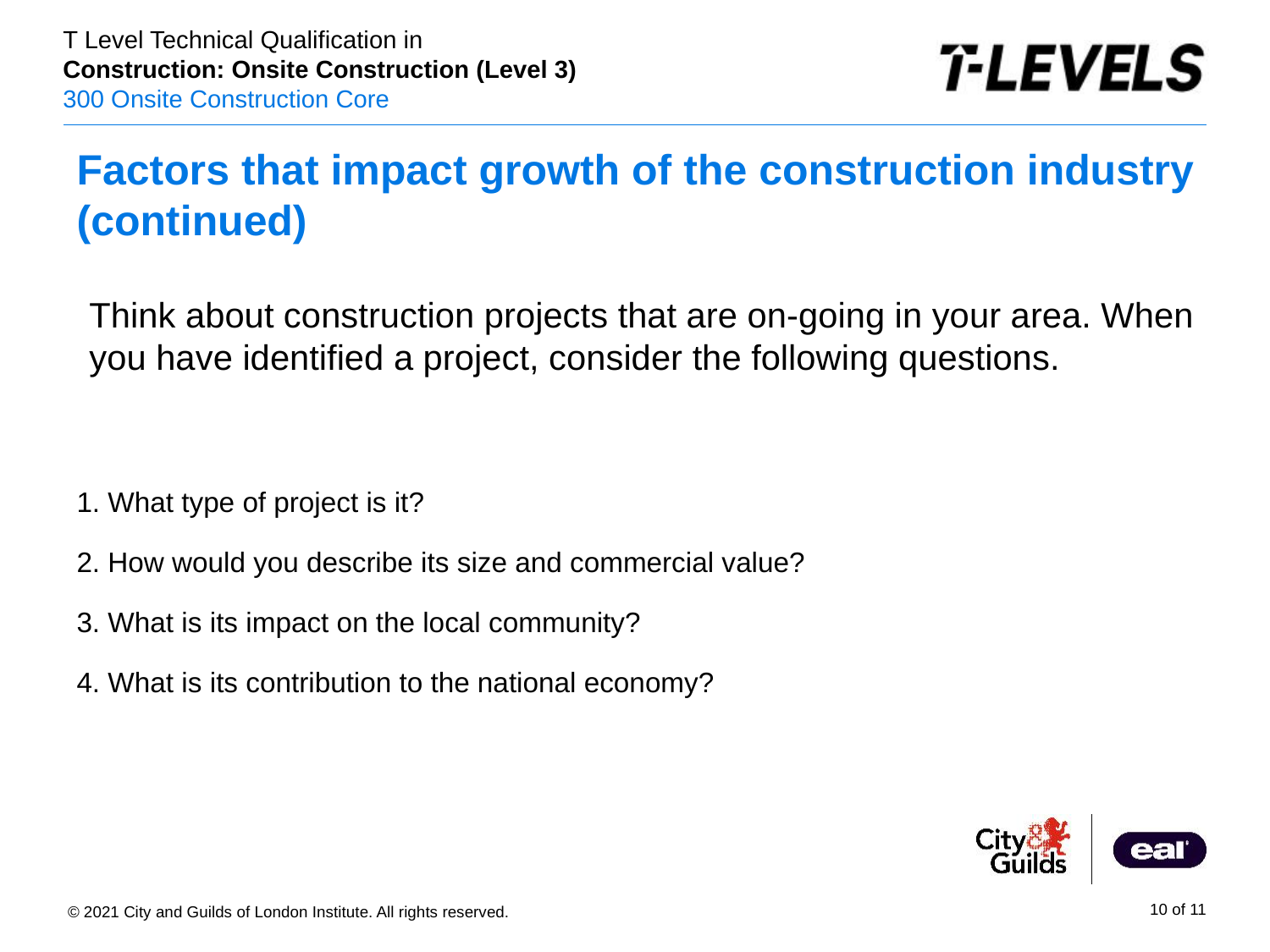

Factors that impact growth of the construction industry (continued)
Think about construction projects that are on-going in your area. When you have identified a project, consider the following questions.
1. What type of project is it?
2. How would you describe its size and commercial value?
3. What is its impact on the local community?
4. What is its contribution to the national economy?